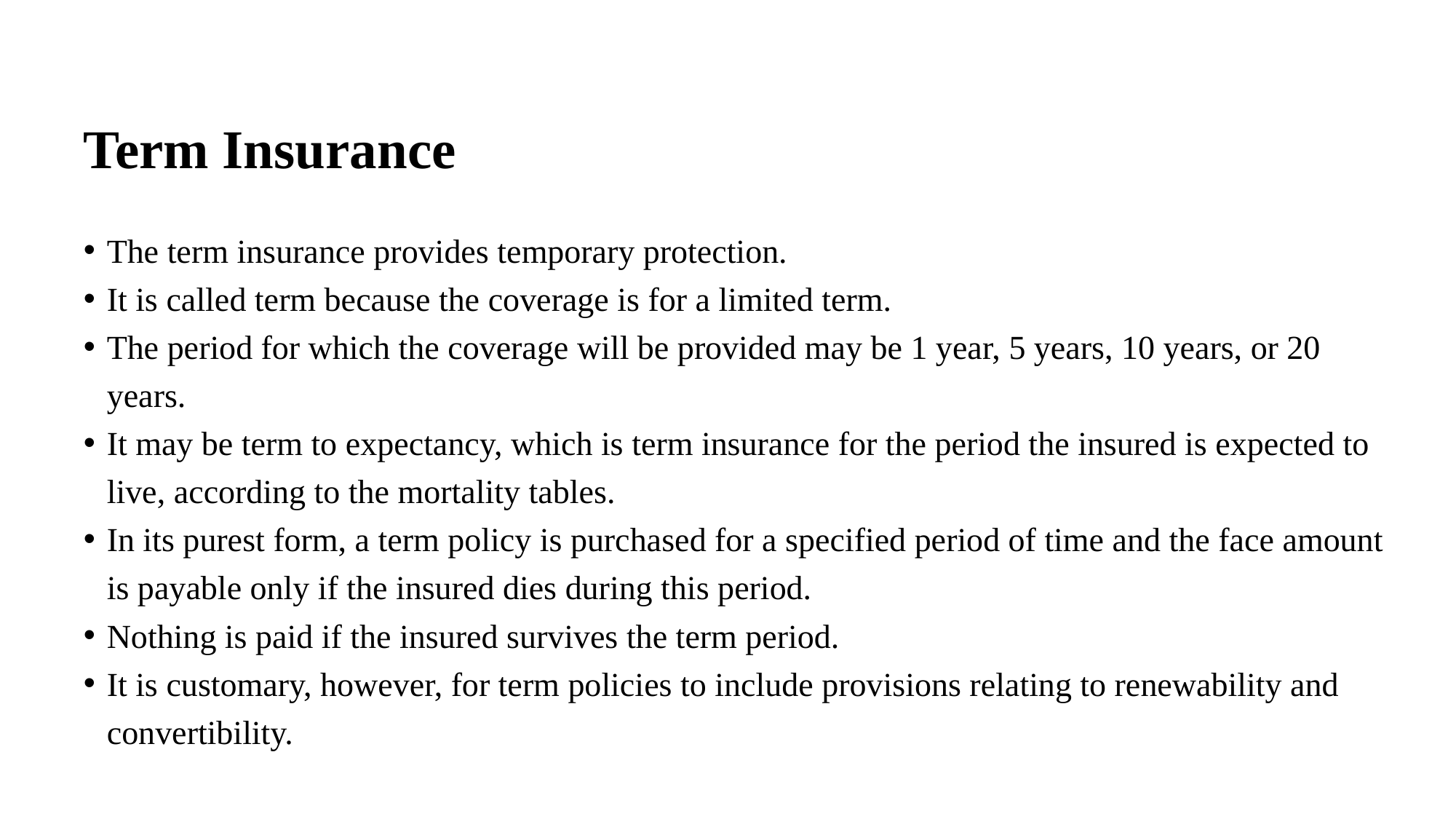

# Term Insurance
The term insurance provides temporary protection.
It is called term because the coverage is for a limited term.
The period for which the coverage will be provided may be 1 year, 5 years, 10 years, or 20 years.
It may be term to expectancy, which is term insurance for the period the insured is expected to live, according to the mortality tables.
In its purest form, a term policy is purchased for a specified period of time and the face amount is payable only if the insured dies during this period.
Nothing is paid if the insured survives the term period.
It is customary, however, for term policies to include provisions relating to renewability and convertibility.